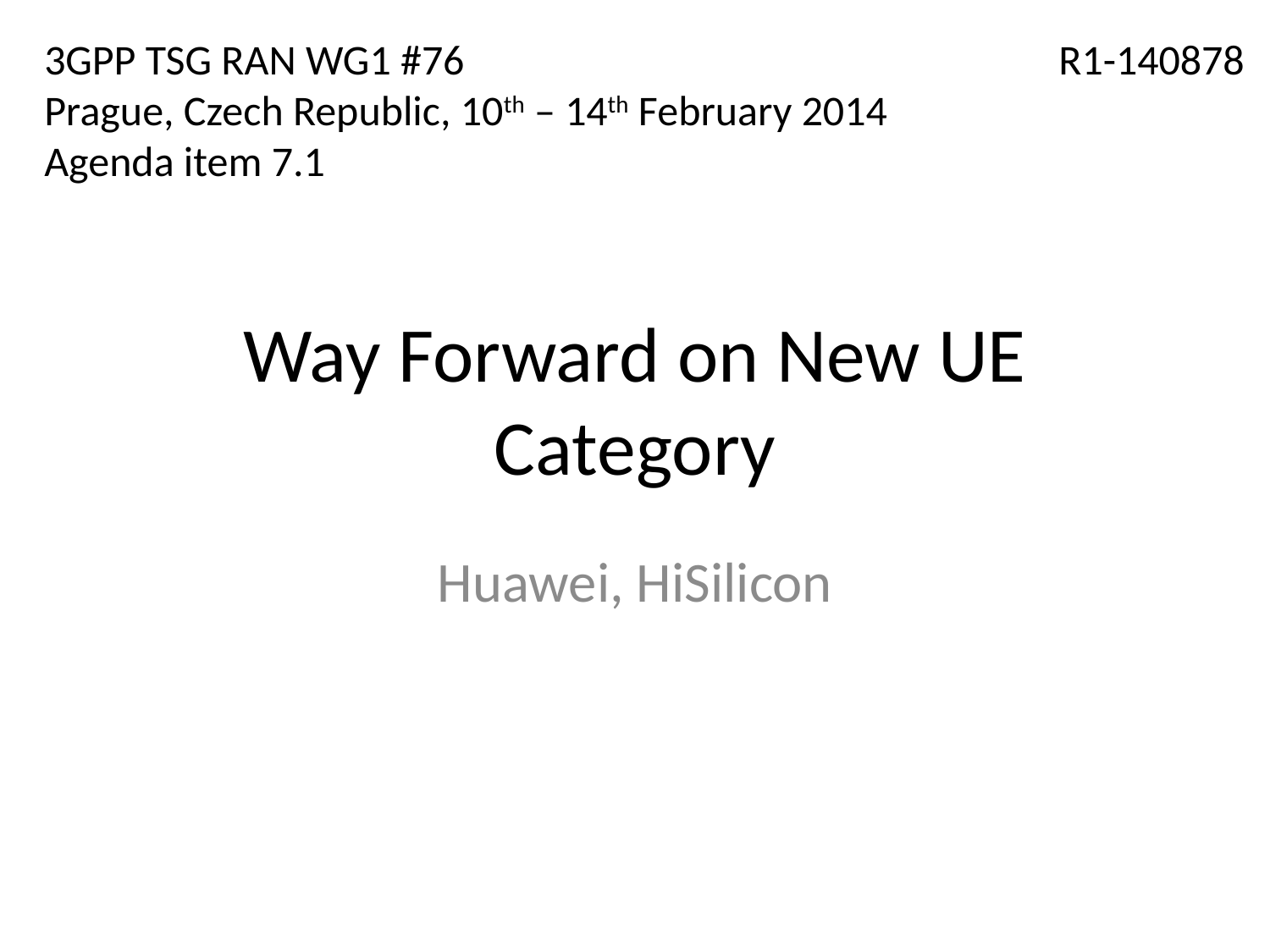

3GPP TSG RAN WG1 #76
Prague, Czech Republic, 10th – 14th February 2014
Agenda item 7.1
R1-140878
# Way Forward on New UE Category
Huawei, HiSilicon